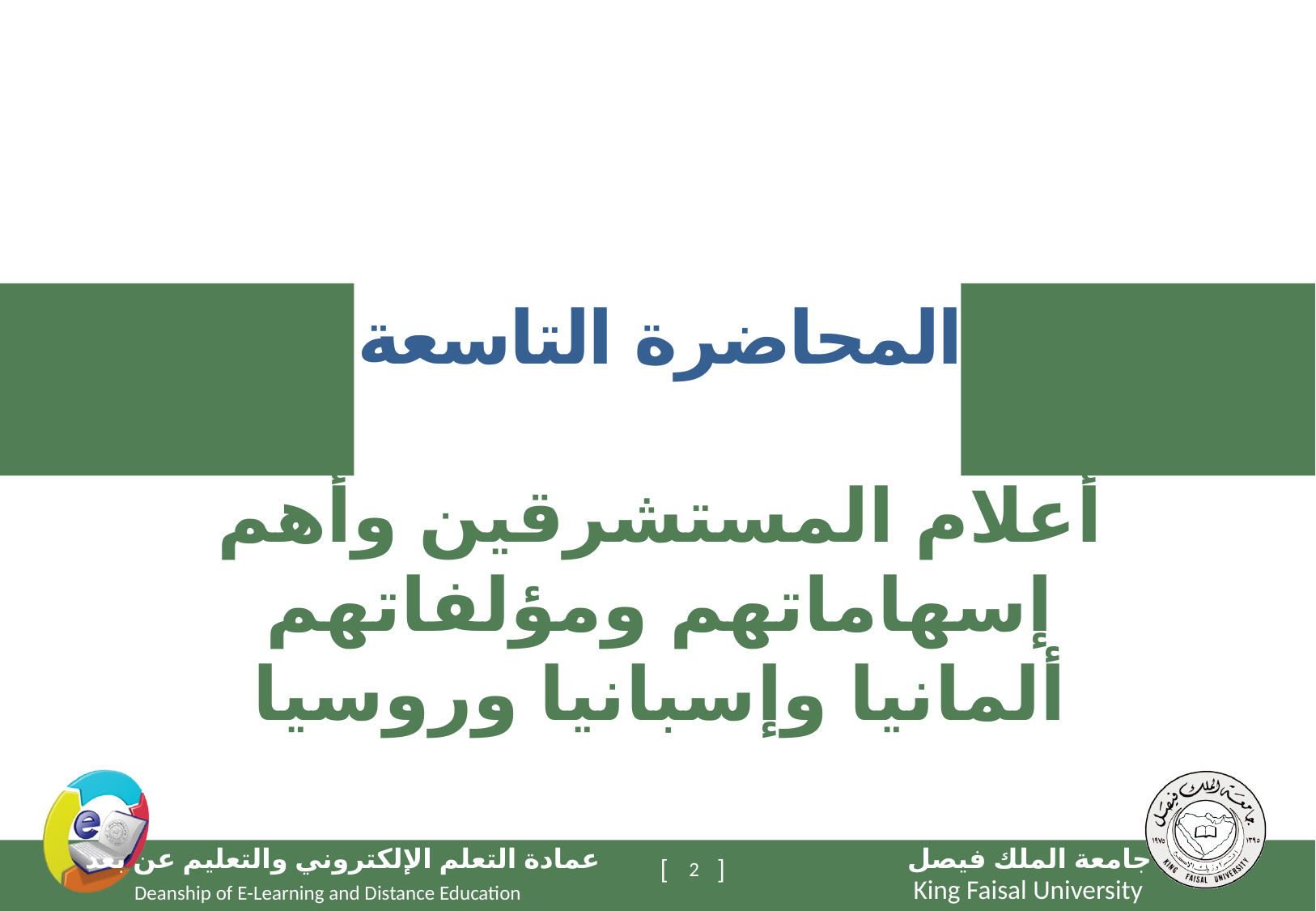

# المحاضرة التاسعة أعلام المستشرقين وأهم إسهاماتهم ومؤلفاتهم ألمانيا وإسبانيا وروسيا
2